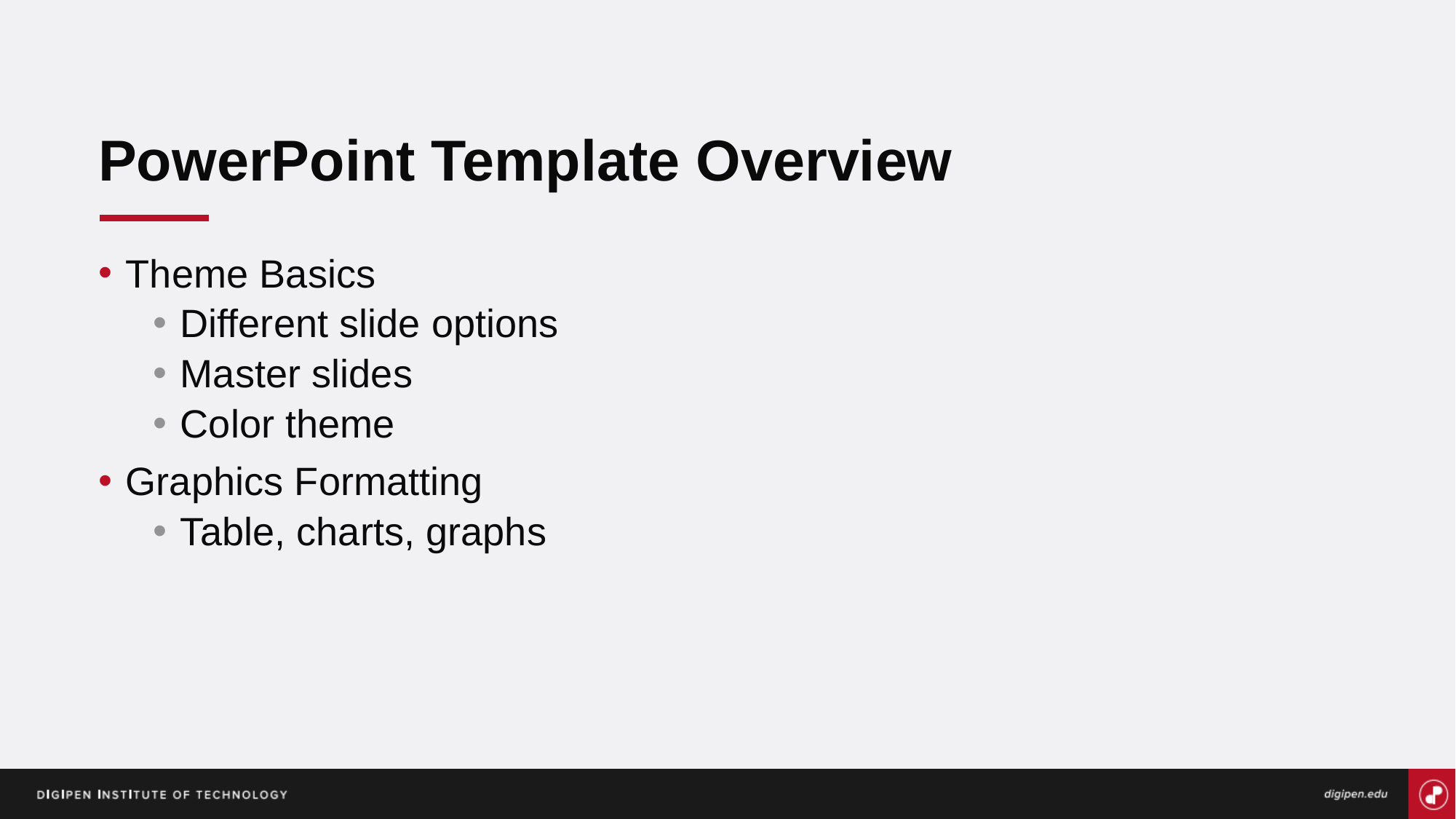

# PowerPoint Template Overview
Theme Basics
Different slide options
Master slides
Color theme
Graphics Formatting
Table, charts, graphs